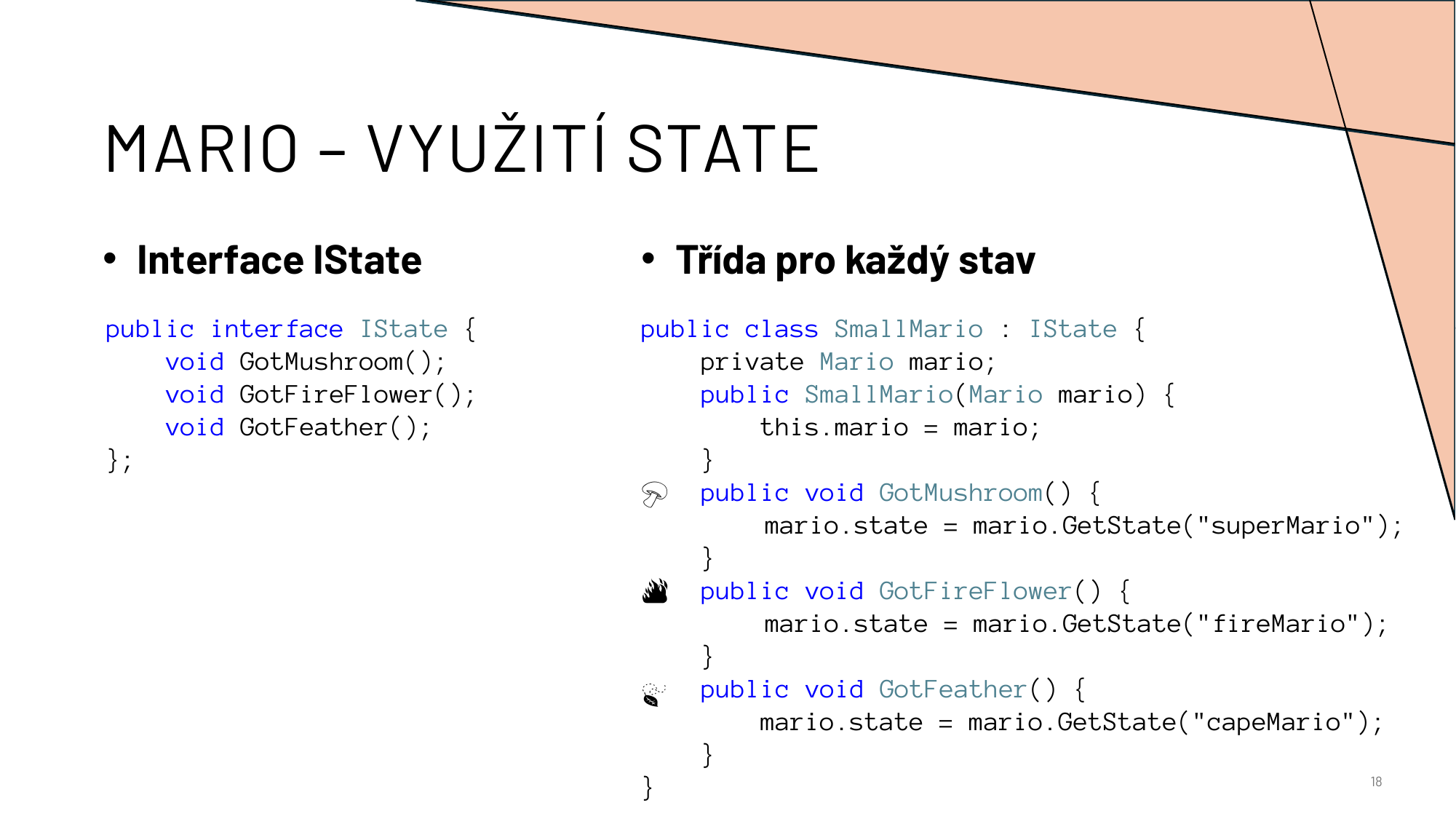

# MARIO – VYUŽITÍ STATE

Interface IState
Třída pro každý stav
public interface IState {
    void GotMushroom();
    void GotFireFlower();
    void GotFeather();
};
public class SmallMario : IState {
    private Mario mario;
    public SmallMario(Mario mario) {
        this.mario = mario;
    }
    public void GotMushroom() {
	 mario.state = mario.GetState("superMario");
    }
    public void GotFireFlower() {
	 mario.state = mario.GetState("fireMario");
    }
    public void GotFeather() {
        mario.state = mario.GetState("capeMario");
    }
}

🍄
🔥
🍃
18